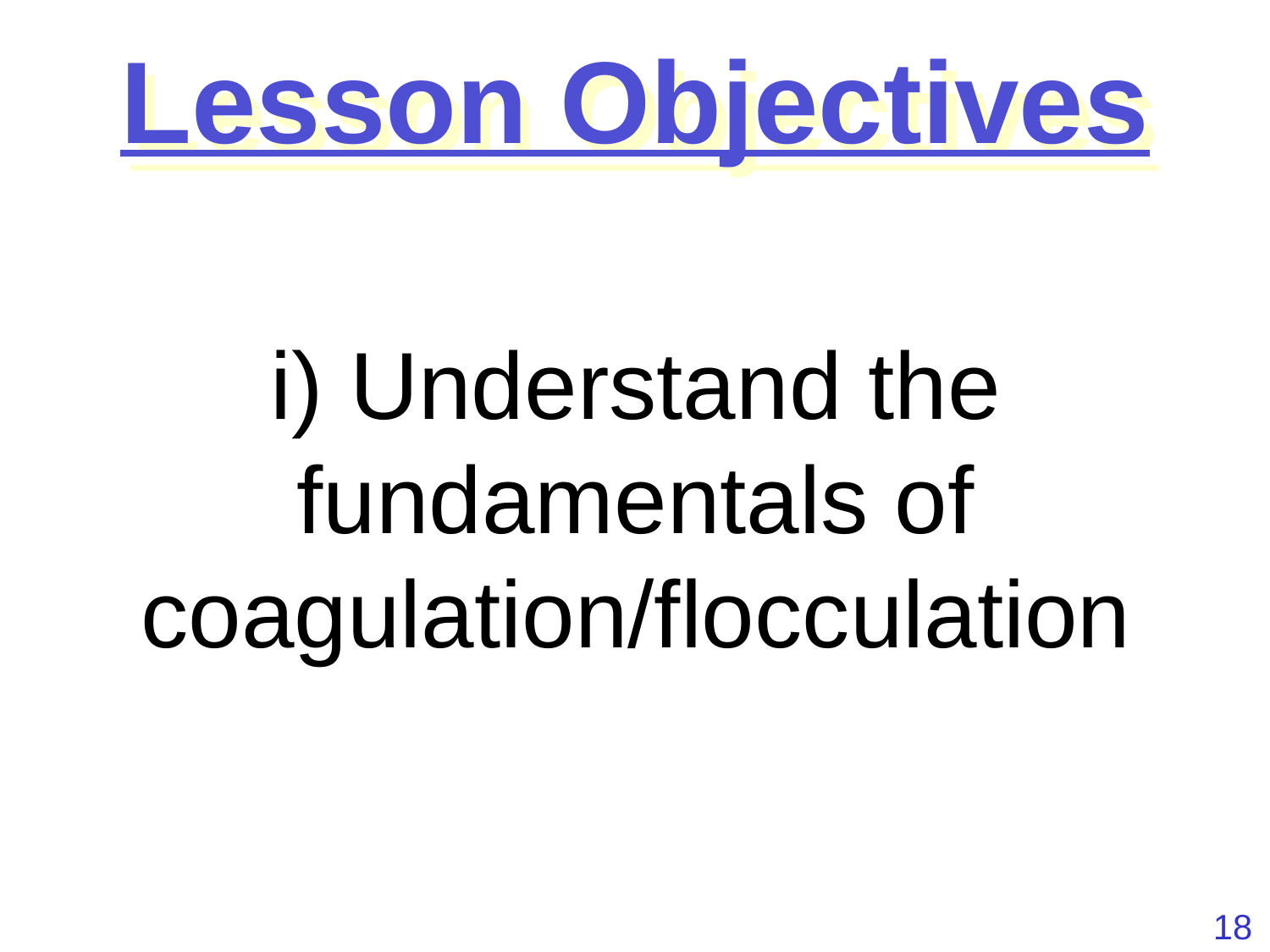

Lesson Objectives
i) Understand the fundamentals of coagulation/flocculation

18